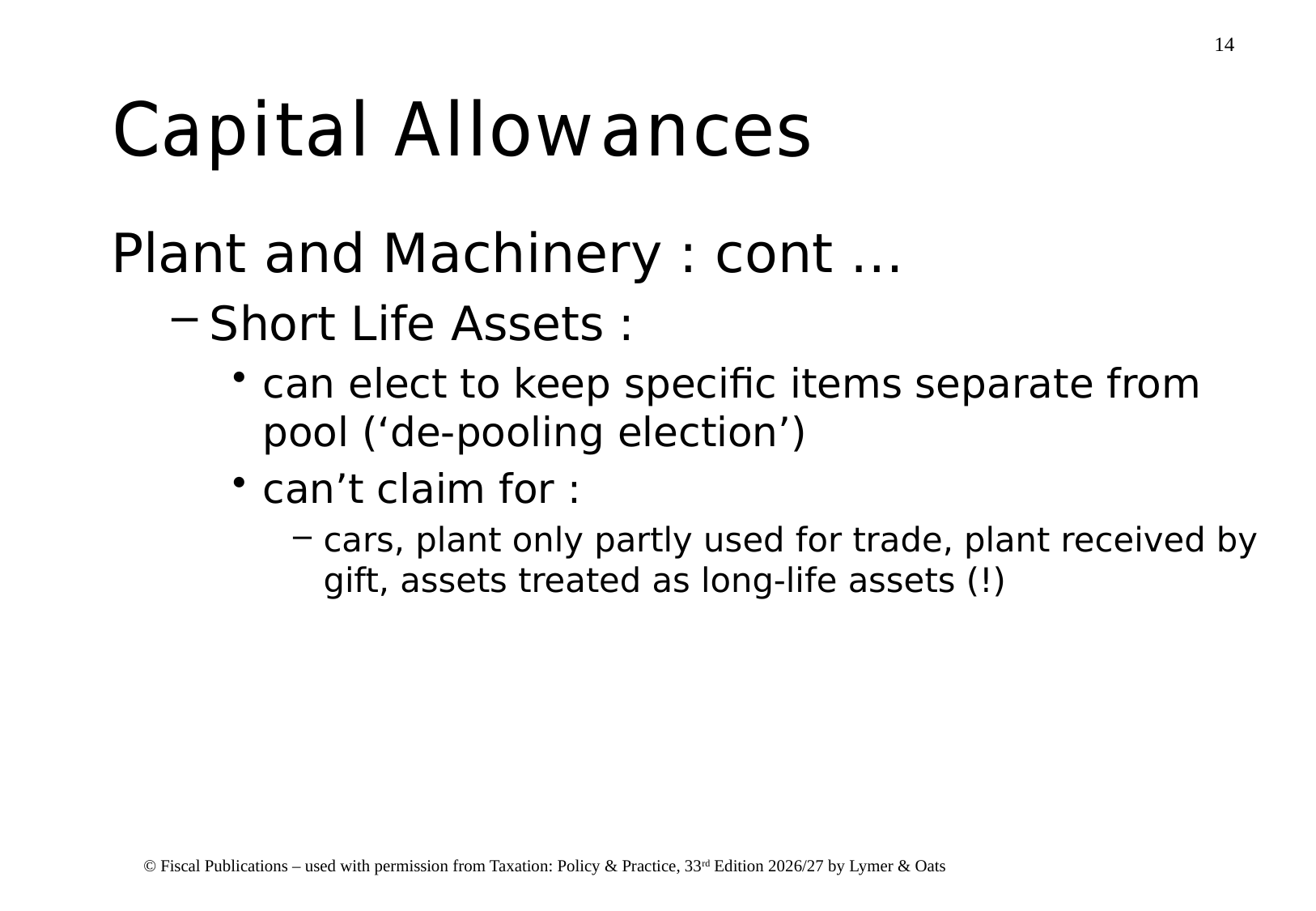

# Capital Allowances
Plant and Machinery : cont …
Short Life Assets :
can elect to keep specific items separate from pool (‘de-pooling election’)
can’t claim for :
cars, plant only partly used for trade, plant received by gift, assets treated as long-life assets (!)